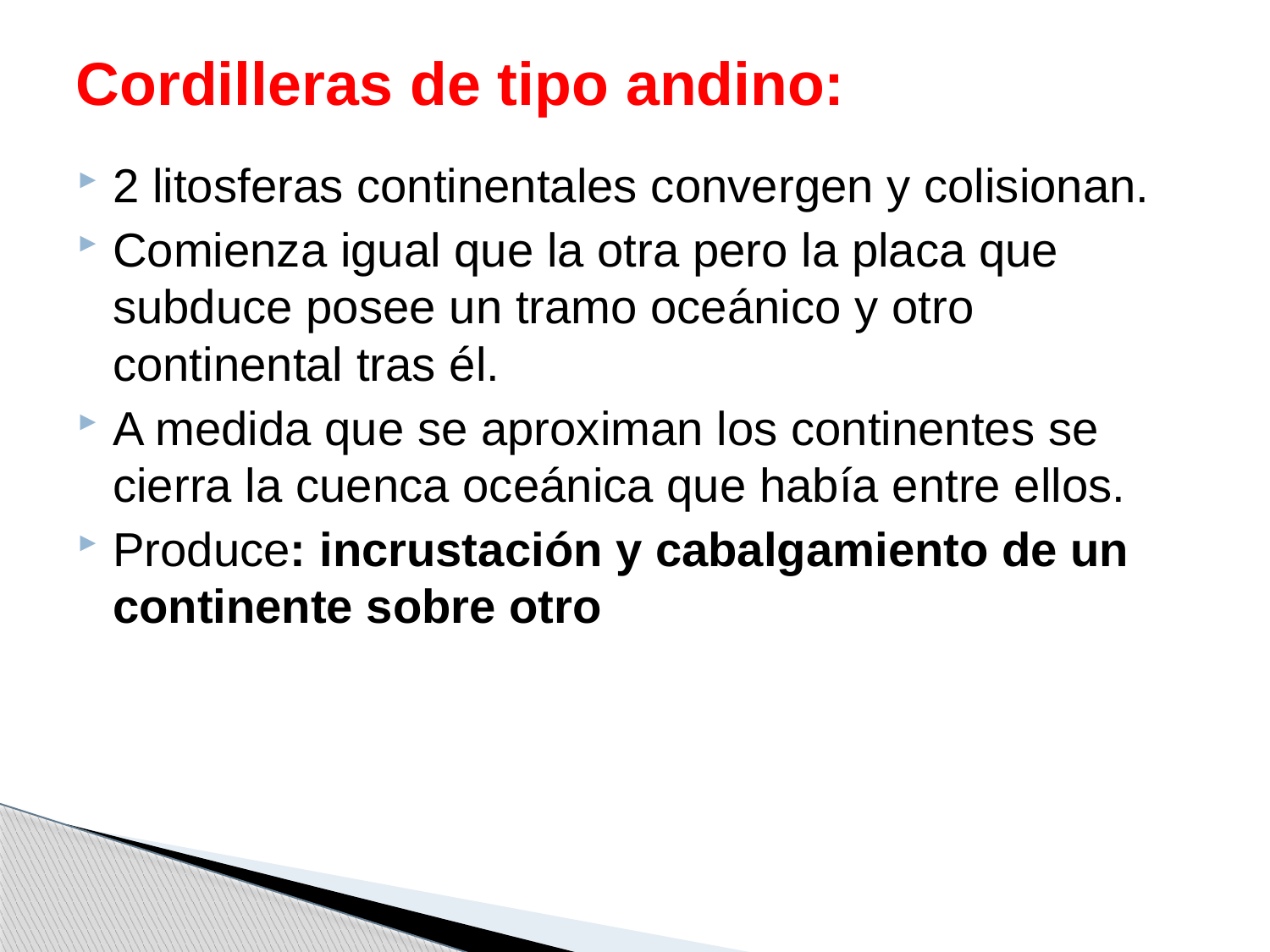

# Cordilleras de tipo andino:
2 litosferas continentales convergen y colisionan.
Comienza igual que la otra pero la placa que subduce posee un tramo oceánico y otro continental tras él.
A medida que se aproximan los continentes se cierra la cuenca oceánica que había entre ellos.
Produce: incrustación y cabalgamiento de un continente sobre otro